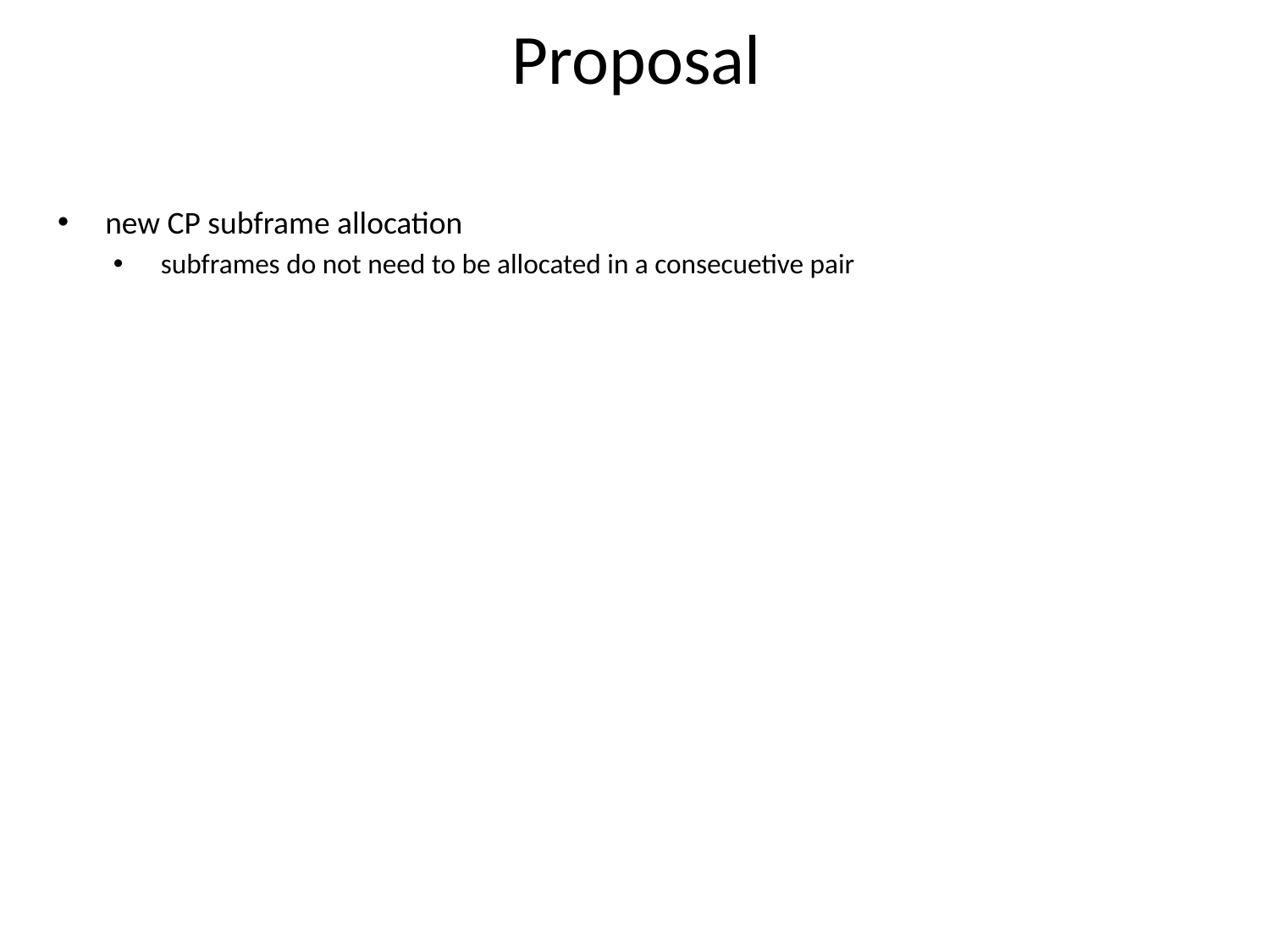

# Proposal

new CP subframe allocation
subframes do not need to be allocated in a consecuetive pair